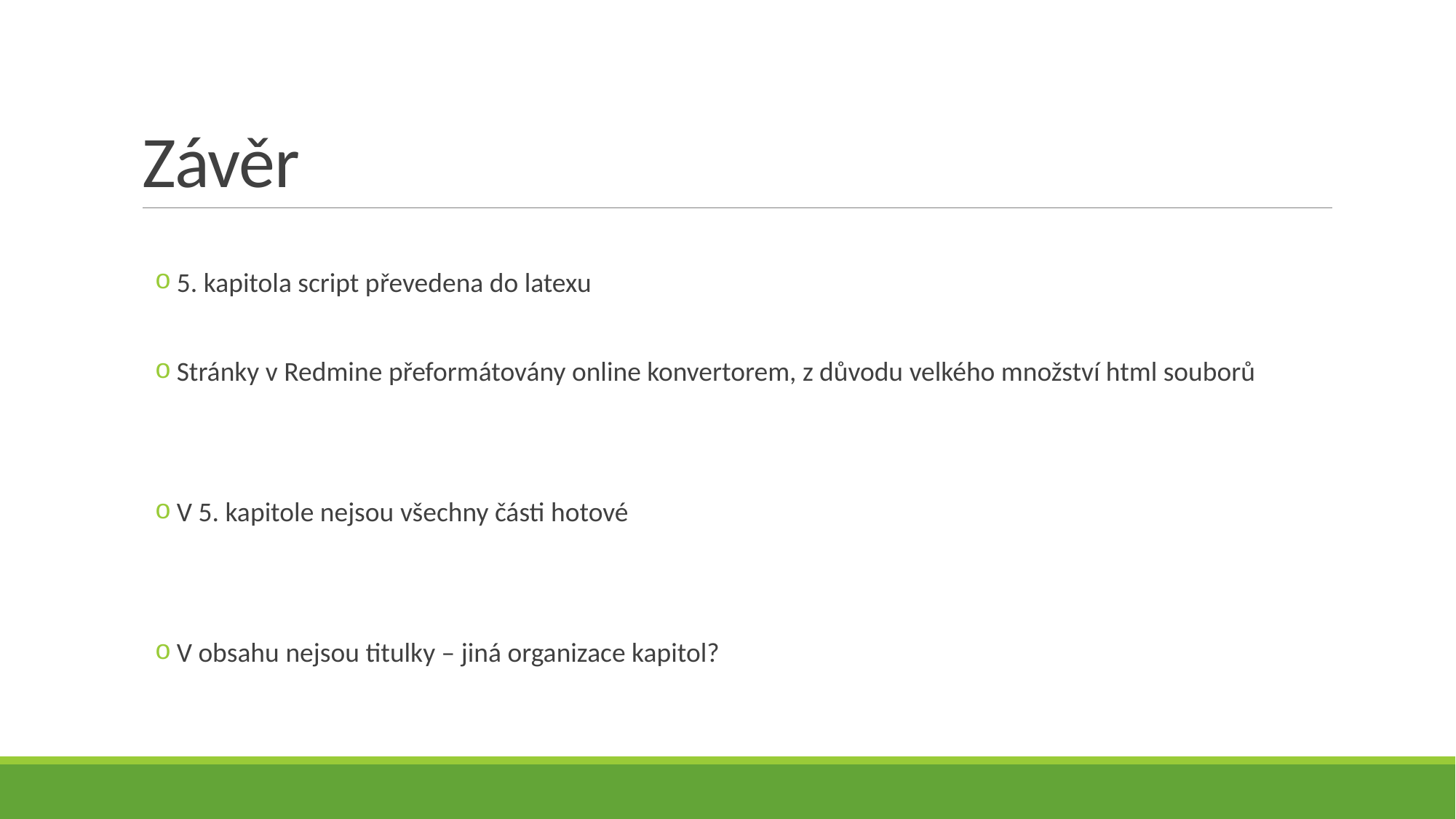

# Závěr

5. kapitola script převedena do latexu

Stránky v Redmine přeformátovány online konvertorem, z důvodu velkého množství html souborů

V 5. kapitole nejsou všechny části hotové

V obsahu nejsou titulky – jiná organizace kapitol?